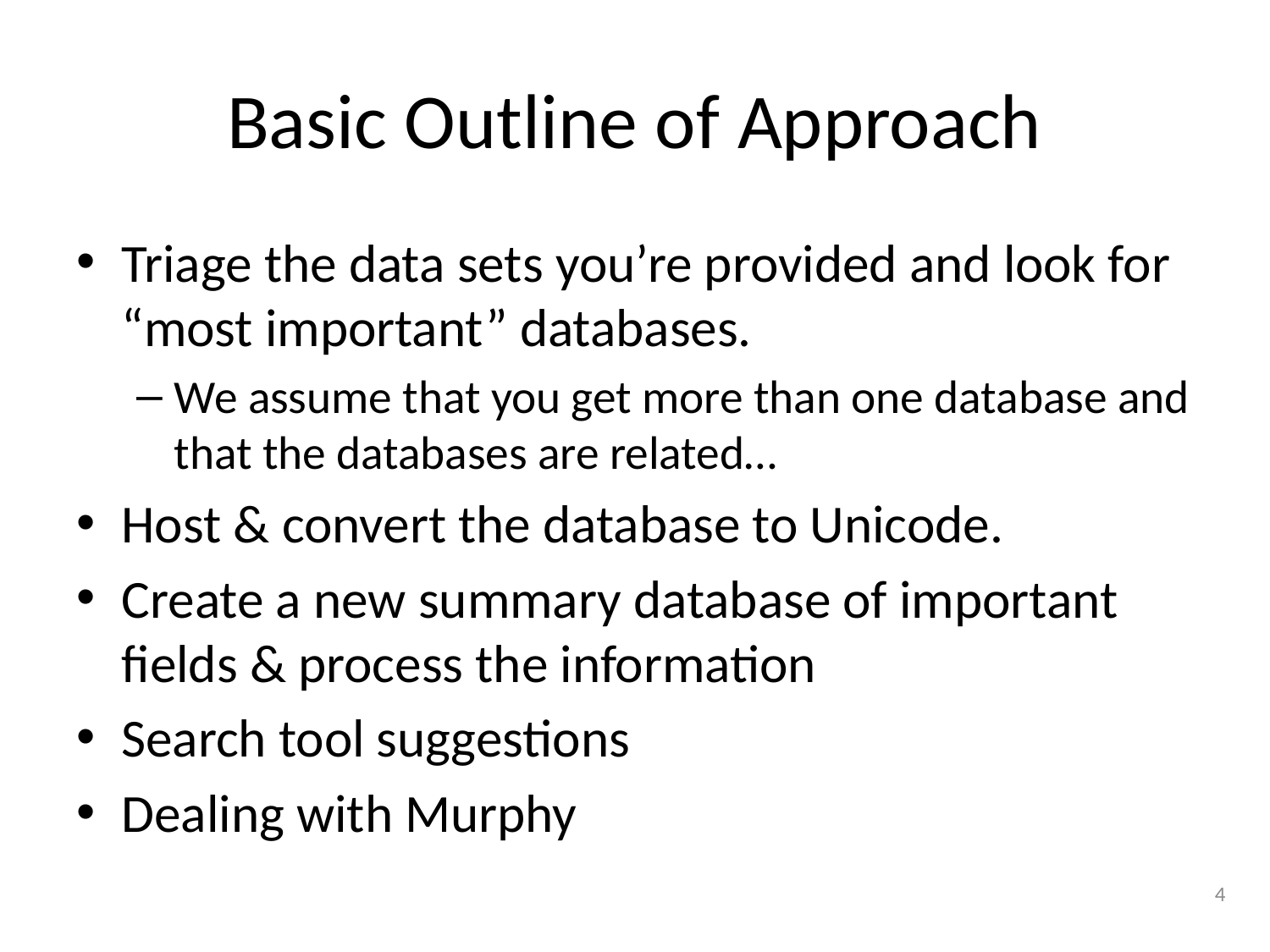

# Basic Outline of Approach
Triage the data sets you’re provided and look for “most important” databases.
We assume that you get more than one database and that the databases are related…
Host & convert the database to Unicode.
Create a new summary database of important fields & process the information
Search tool suggestions
Dealing with Murphy
4